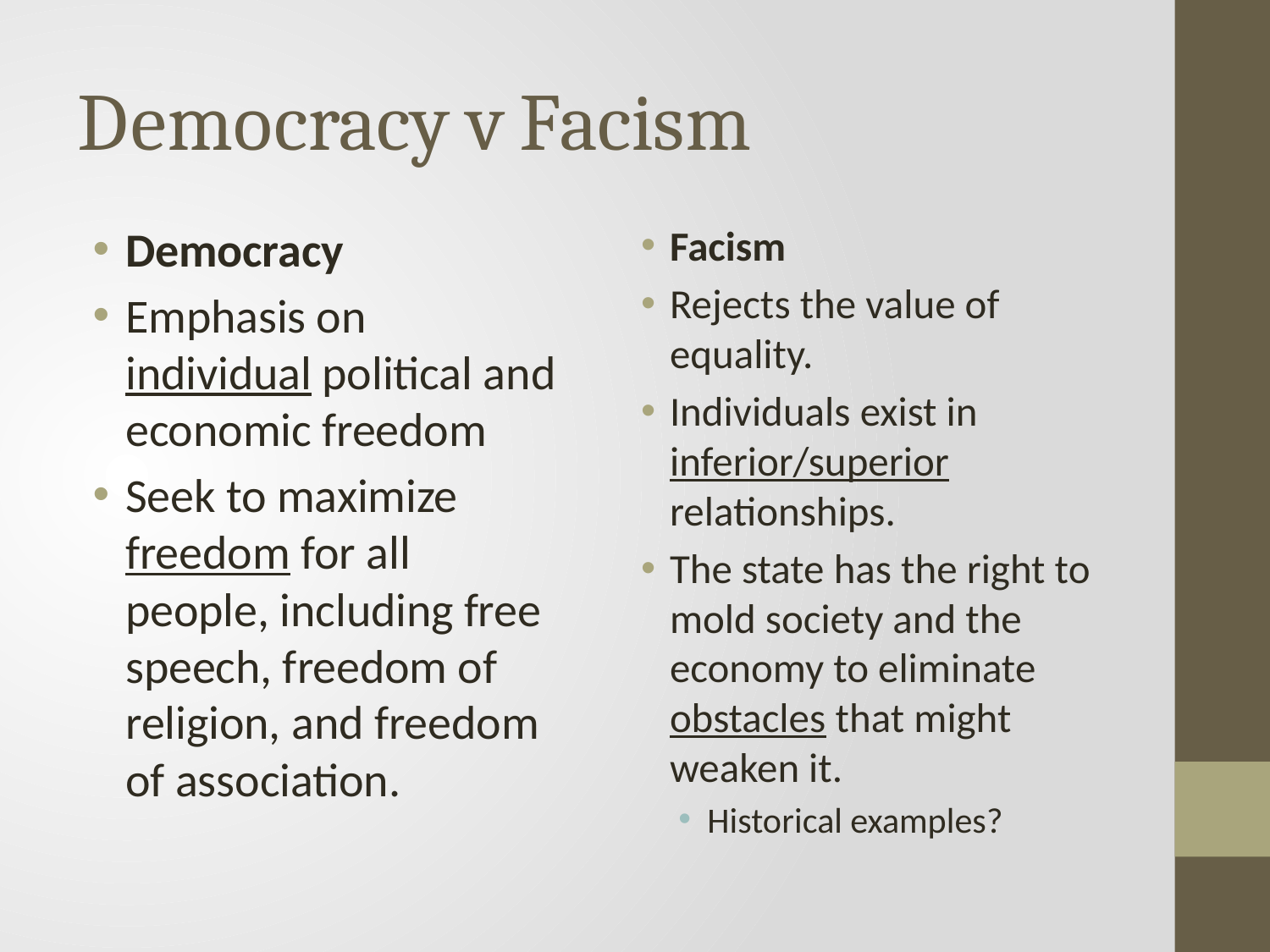

# Democracy v Facism
Democracy
Emphasis on individual political and economic freedom
Seek to maximize freedom for all people, including free speech, freedom of religion, and freedom of association.

Facism
Rejects the value of equality.
Individuals exist in inferior/superior relationships.
The state has the right to mold society and the economy to eliminate obstacles that might weaken it.
Historical examples?